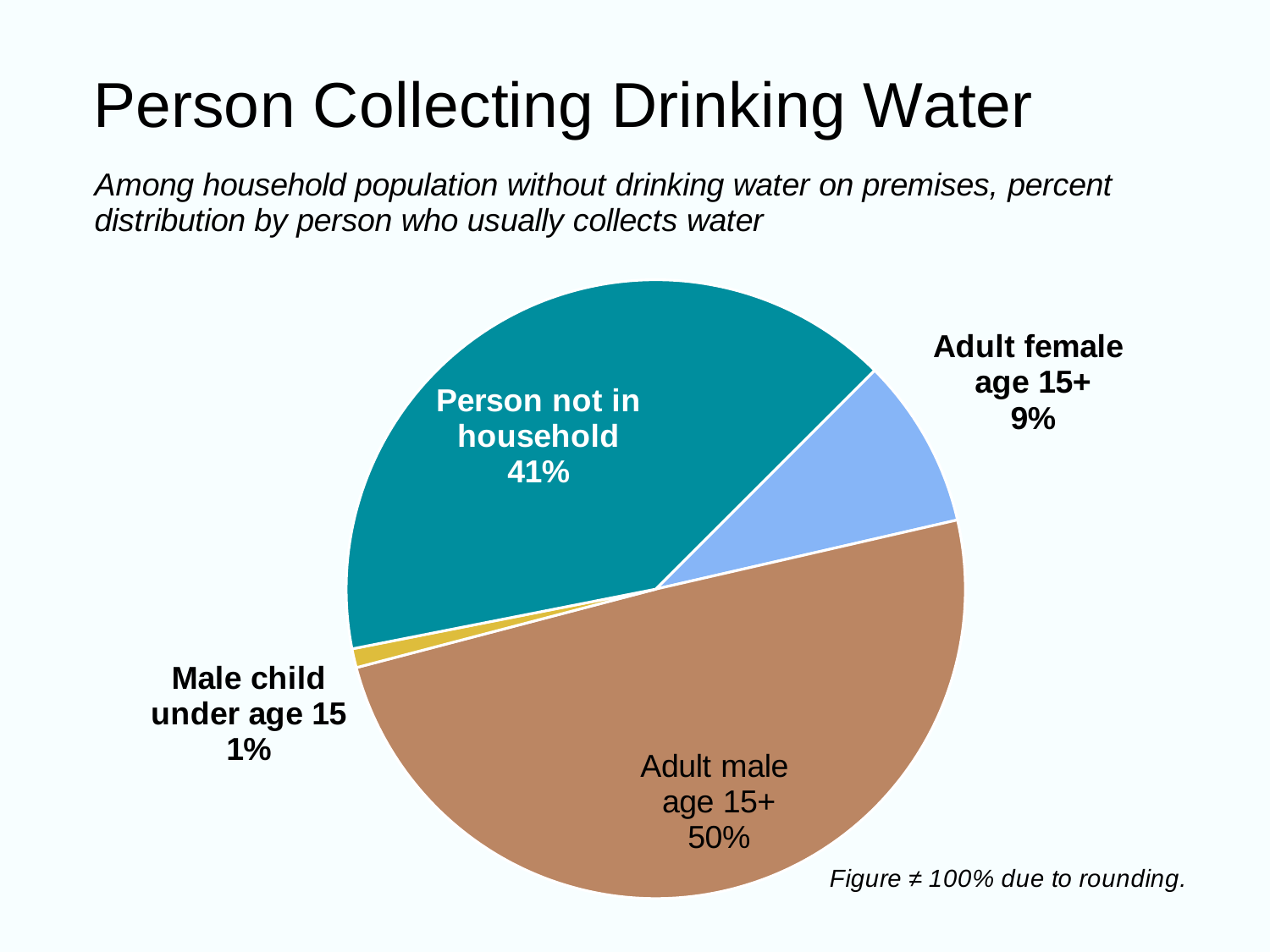

### Chart:

| Category | Sales |
|---|---|
| Adult female
age 15+ | 9.0 |
| Adult male
age 15+ | 50.0 |
| Male child under age 15 | 1.0 |
| Person not in household | 41.0 |